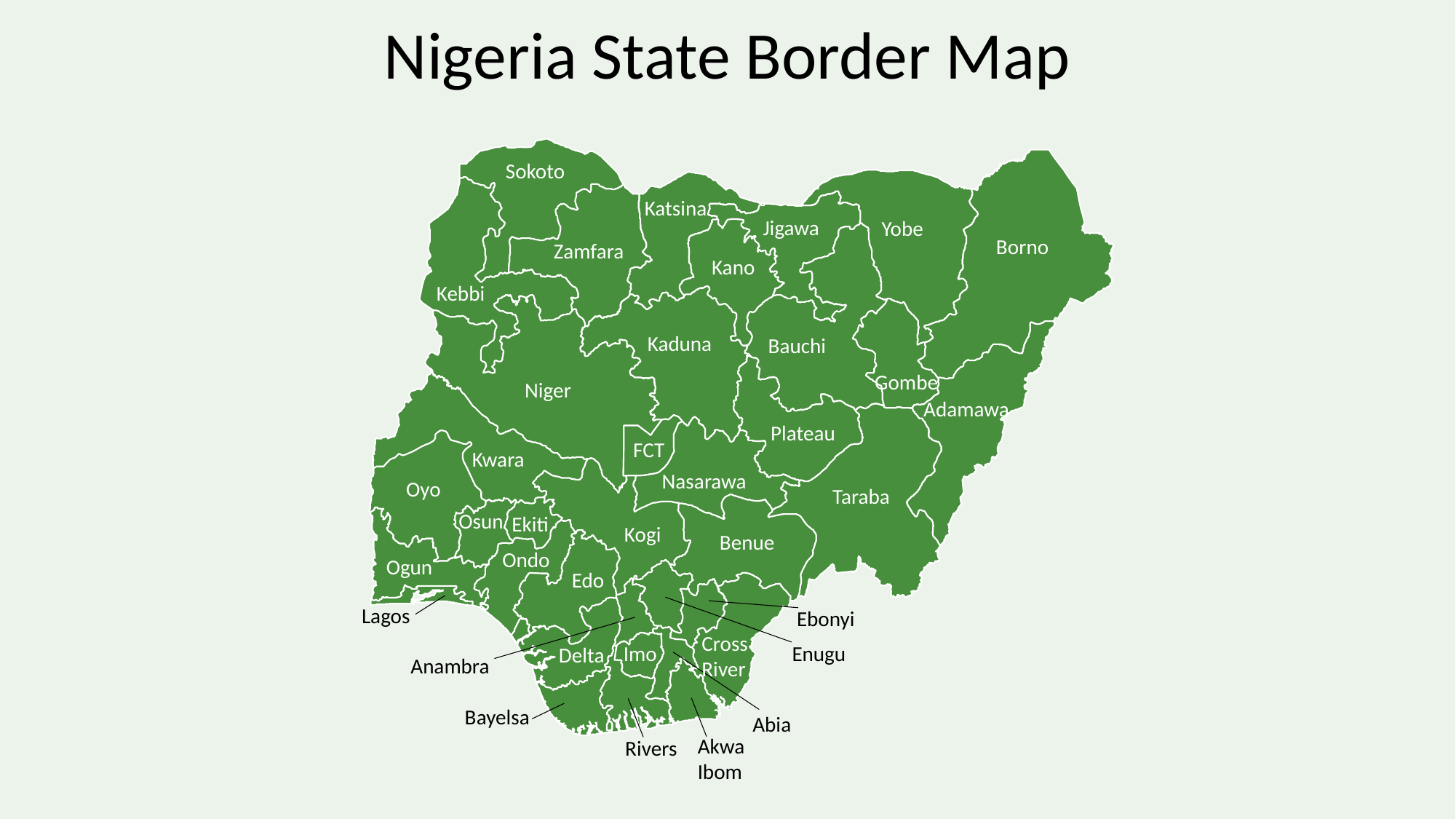

# Nigeria State Border Map

Sokoto

Katsina

Jigawa
Yobe

Borno
Zamfara
Kano
Kebbi

Kaduna
Bauchi

Gombe

Niger
Adamawa

Plateau

FCT
Kwara

Nasarawa
Oyo
Taraba

Osun
Ekiti

Kogi

Benue

Ondo
Ogun

Edo

Lagos

Ebonyi
Cross River

Enugu
Imo
Delta

Anambra

Bayelsa
Abia
Akwa
Ibom
Rivers